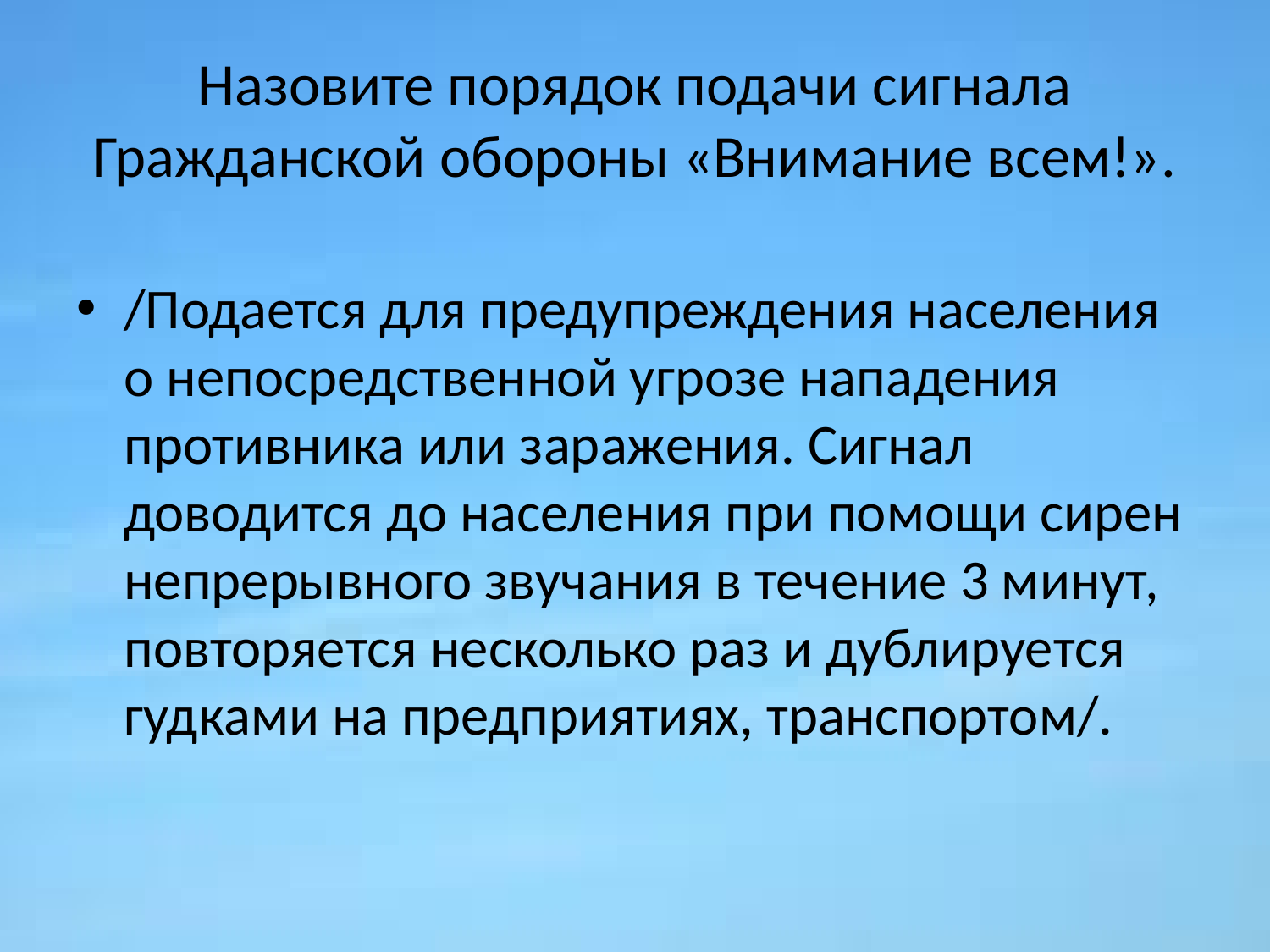

# Назовите порядок подачи сигнала Гражданской обороны «Внимание всем!».
/Подается для предупреждения населения о непосредственной угрозе нападения противника или заражения. Сигнал доводится до населения при помощи сирен непрерывного звучания в течение 3 минут, повторяется несколько раз и дублируется гудками на предприятиях, транспортом/.